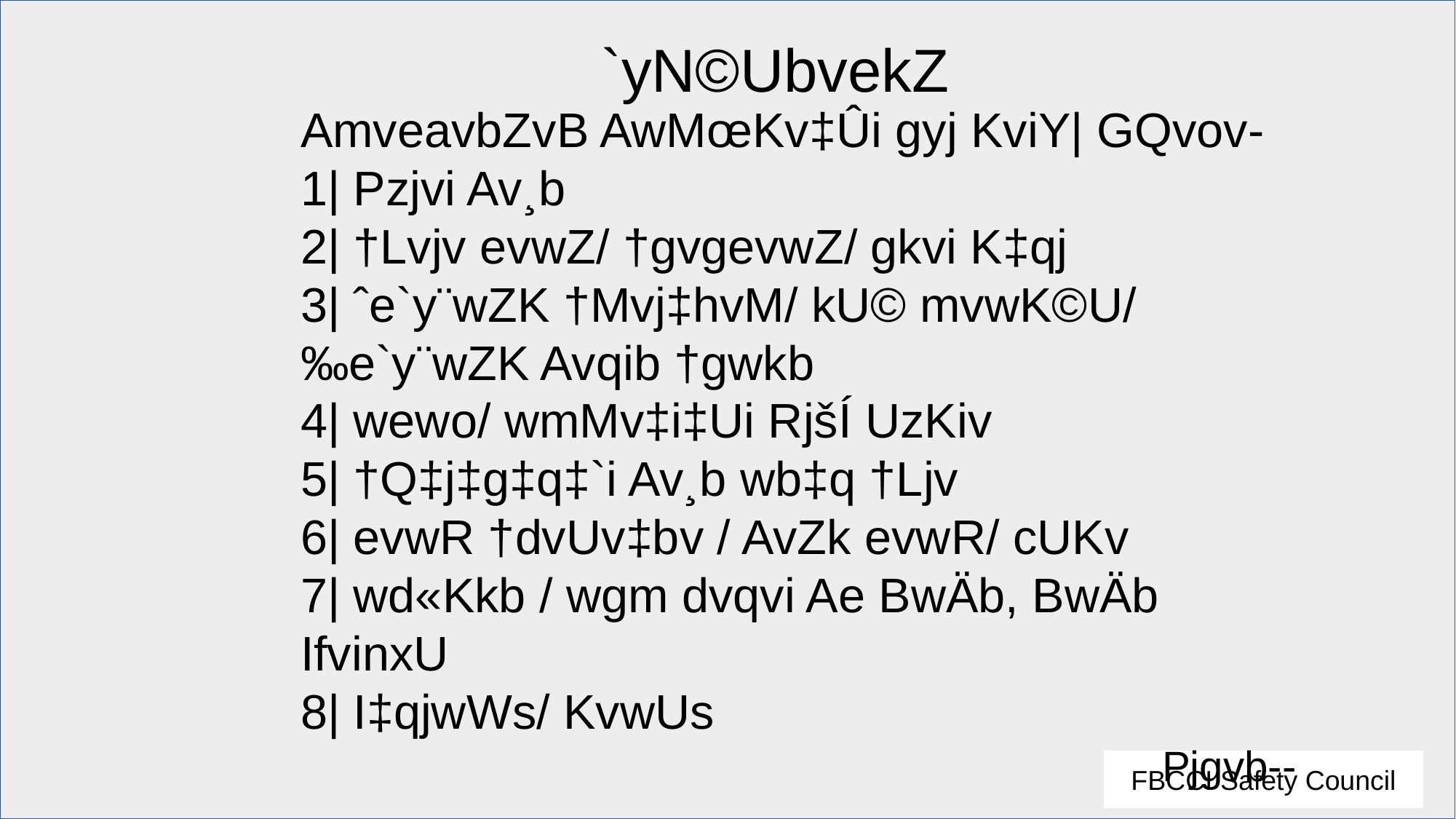

`yN©UbvekZ
#
AmveavbZvB AwMœKv‡Ûi gyj KviY| GQvov-
1| Pzjvi Av¸b
2| †Lvjv evwZ/ †gvgevwZ/ gkvi K‡qj
3| ˆe`y¨wZK †Mvj‡hvM/ kU© mvwK©U/ ‰e`y¨wZK Avqib †gwkb
4| wewo/ wmMv‡i‡Ui RjšÍ UzKiv
5| †Q‡j‡g‡q‡`i Av¸b wb‡q †Ljv
6| evwR †dvUv‡bv / AvZk evwR/ cUKv
7| wd«Kkb / wgm dvqvi Ae BwÄb, BwÄb IfvinxU
8| I‡qjwWs/ KvwUs
                                                                         Pjgvb--

FBCCI Safety Council